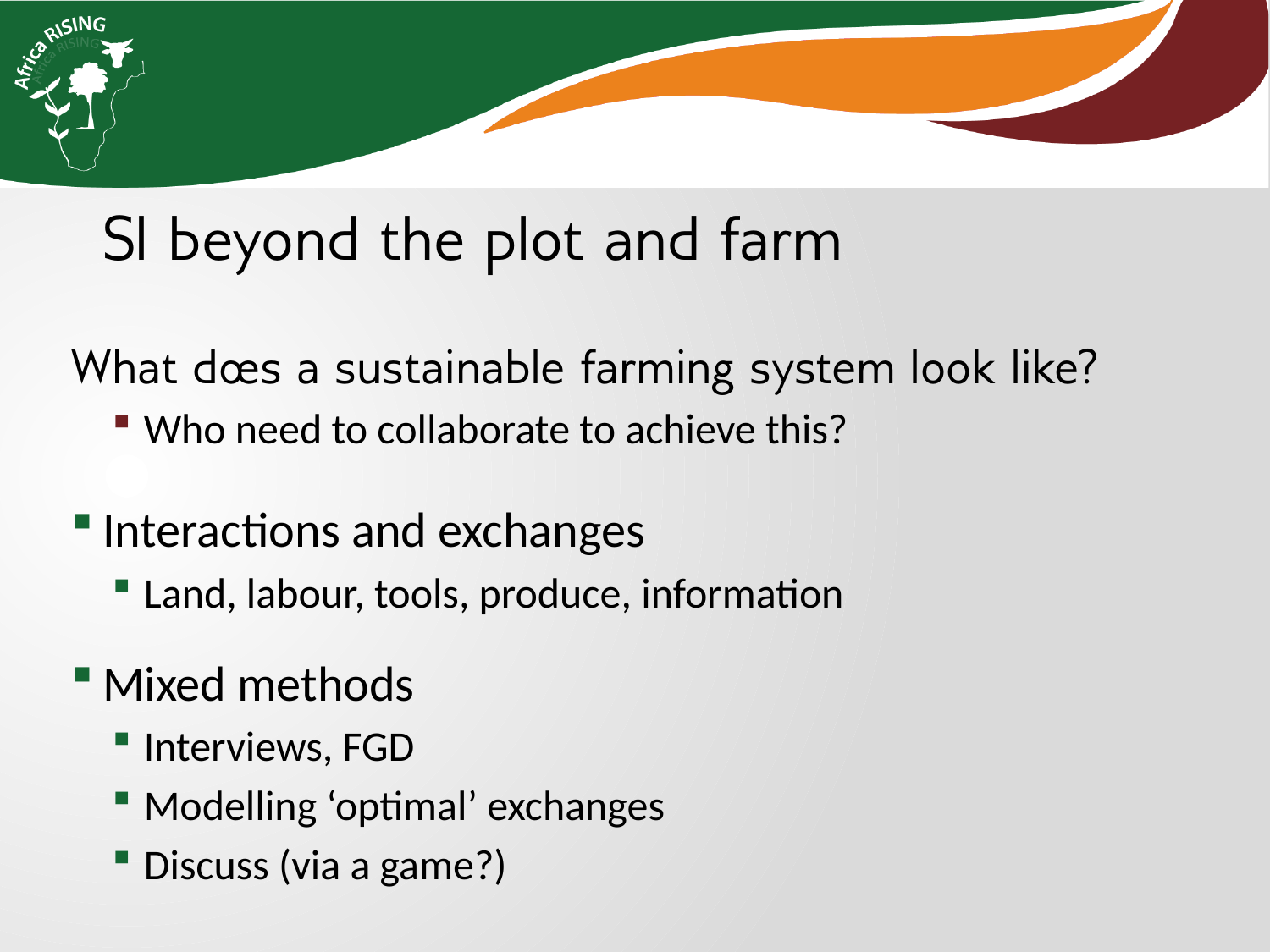

SI beyond the plot and farm
What does a sustainable farming system look like?
Who need to collaborate to achieve this?
Interactions and exchanges
Land, labour, tools, produce, information
Mixed methods
Interviews, FGD
Modelling ‘optimal’ exchanges
Discuss (via a game?)